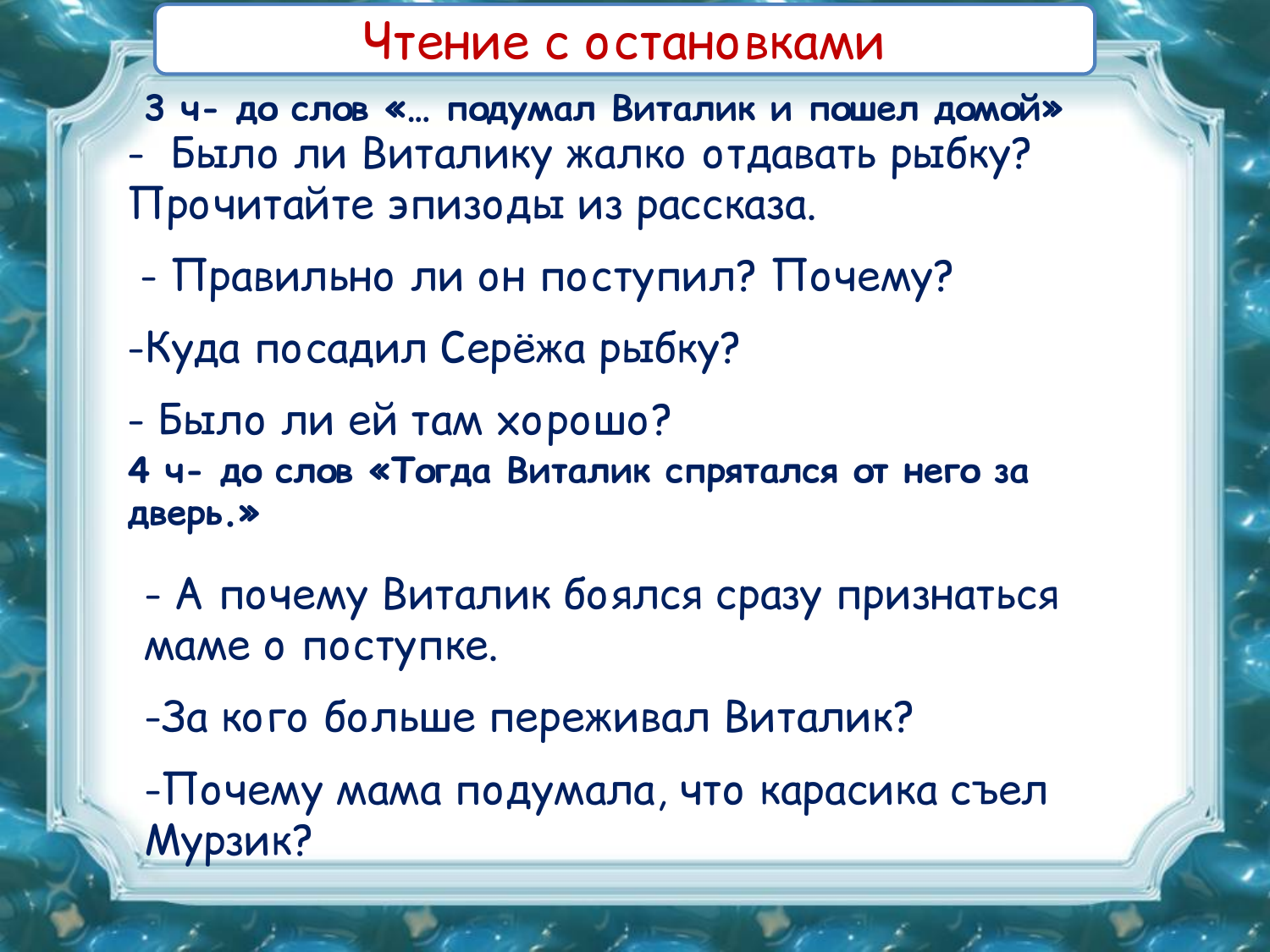

Чтение с остановками
3 ч- до слов «… подумал Виталик и пошел домой»
-  Было ли Виталику жалко отдавать рыбку? Прочитайте эпизоды из рассказа.
 - Правильно ли он поступил? Почему?
-Куда посадил Серёжа рыбку?
- Было ли ей там хорошо?
4 ч- до слов «Тогда Виталик спрятался от него за дверь.»

- А почему Виталик боялся сразу признаться маме о поступке.
-За кого больше переживал Виталик?
-Почему мама подумала, что карасика съел Мурзик?